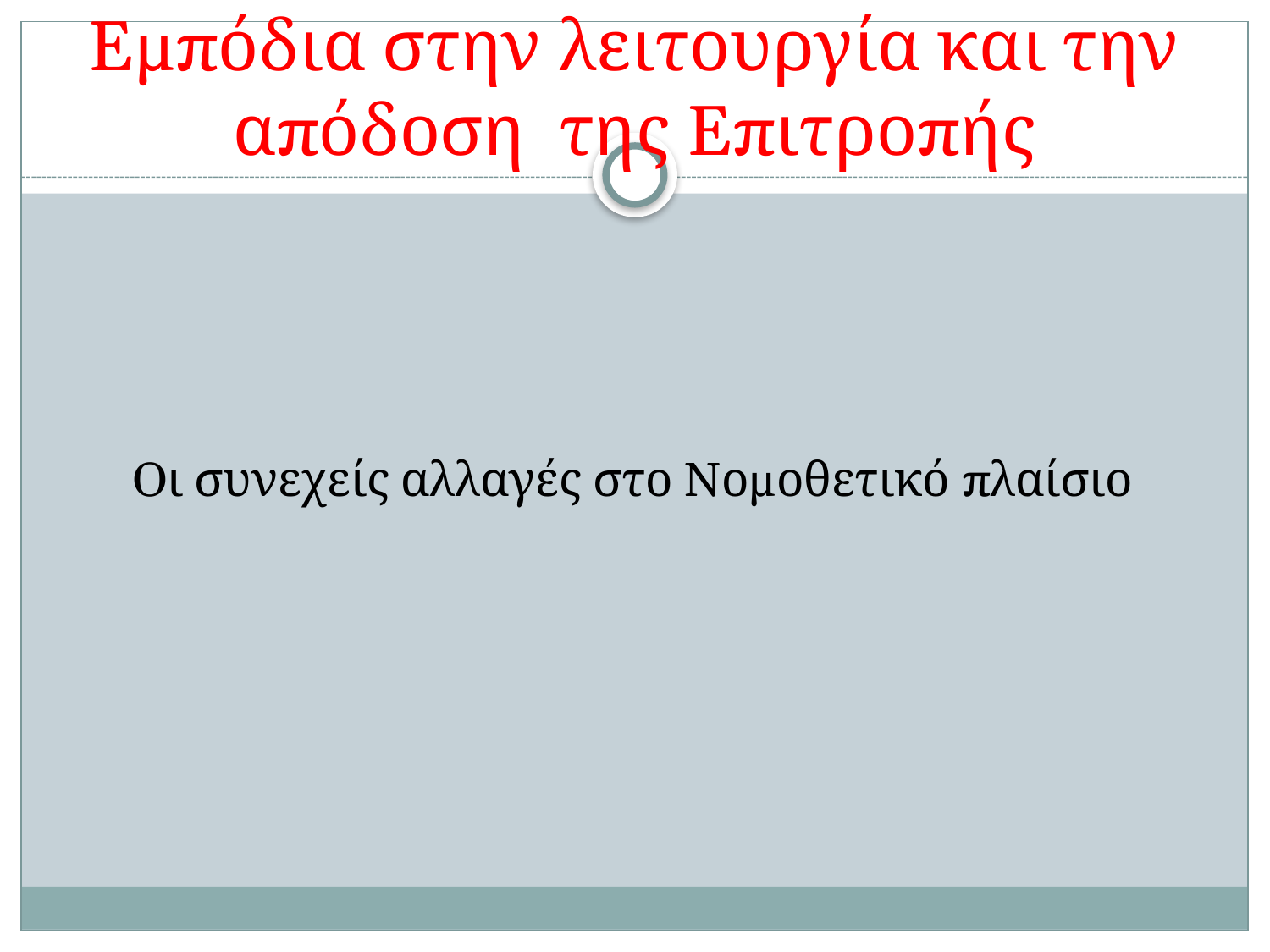

# Εμπόδια στην λειτουργία και την απόδοση  της Επιτροπής
Οι συνεχείς αλλαγές στο Νομοθετικό πλαίσιο